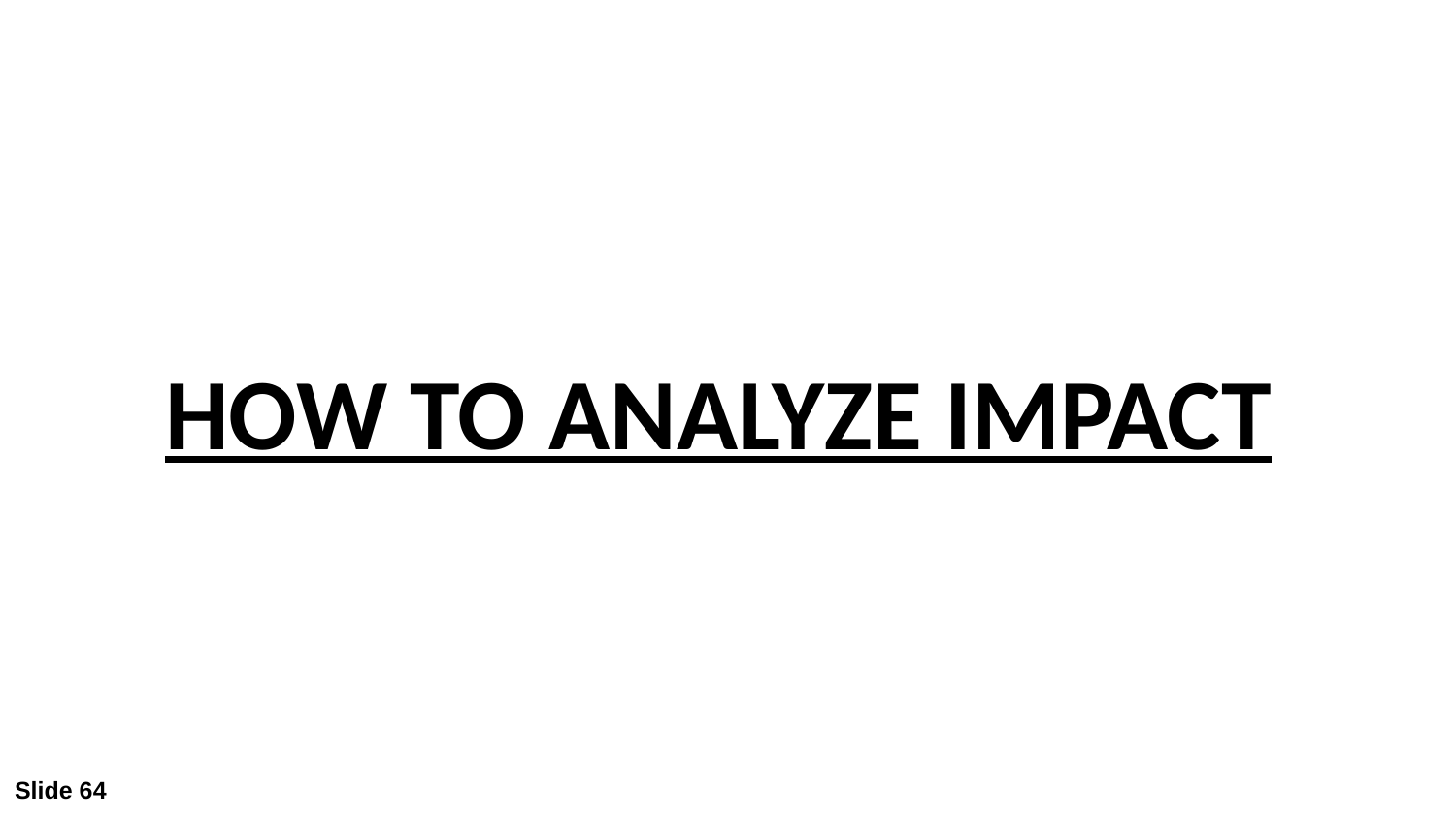

# HOW TO ANALYZE IMPACT
Slide 64